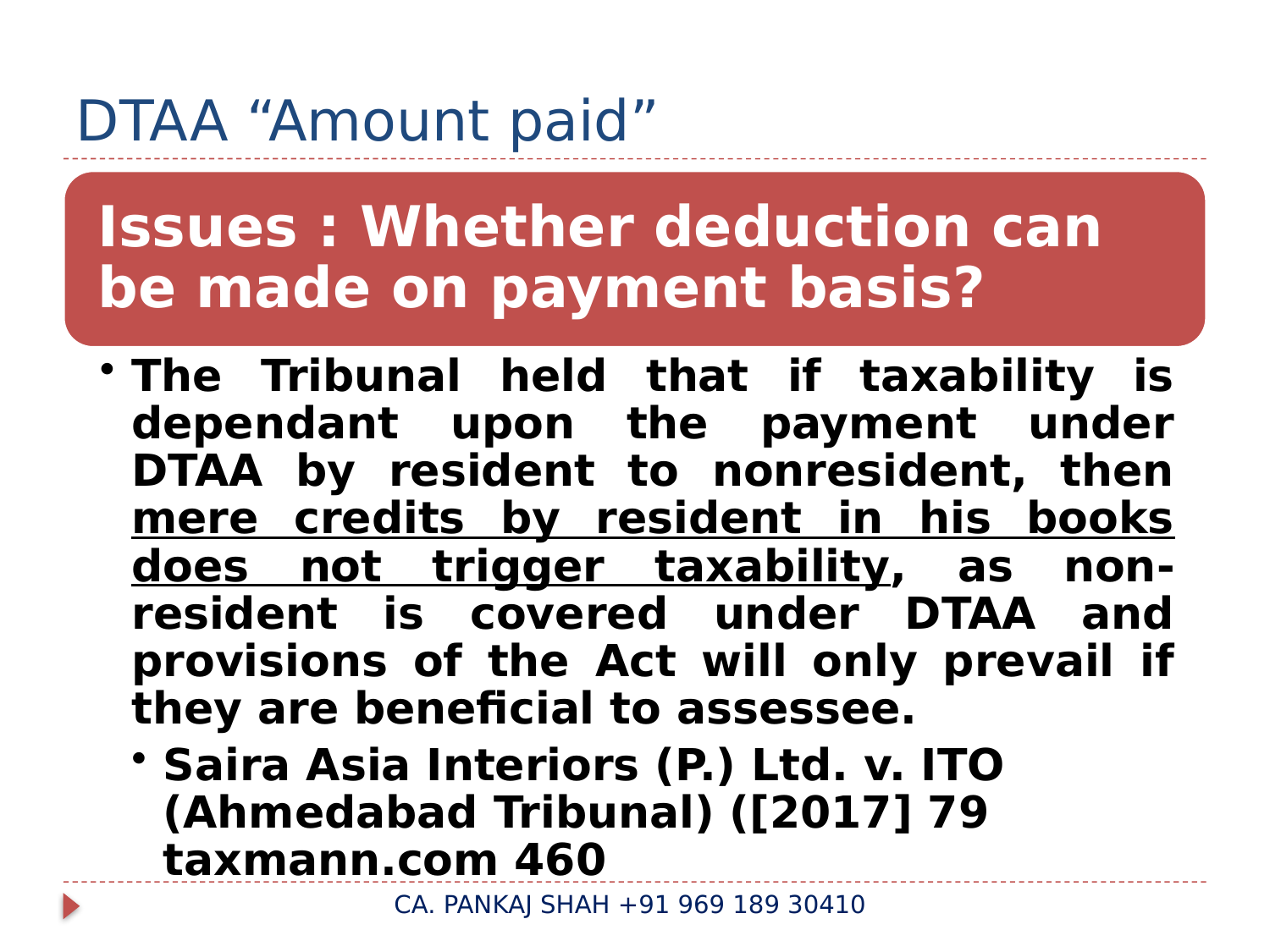

# DTAA “Amount paid”
Issues : Whether deduction can be made on payment basis?
The Tribunal held that if taxability is dependant upon the payment under DTAA by resident to nonresident, then mere credits by resident in his books does not trigger taxability, as non-resident is covered under DTAA and provisions of the Act will only prevail if they are beneficial to assessee.
Saira Asia Interiors (P.) Ltd. v. ITO (Ahmedabad Tribunal) ([2017] 79 taxmann.com 460
CA. PANKAJ SHAH +91 969 189 30410